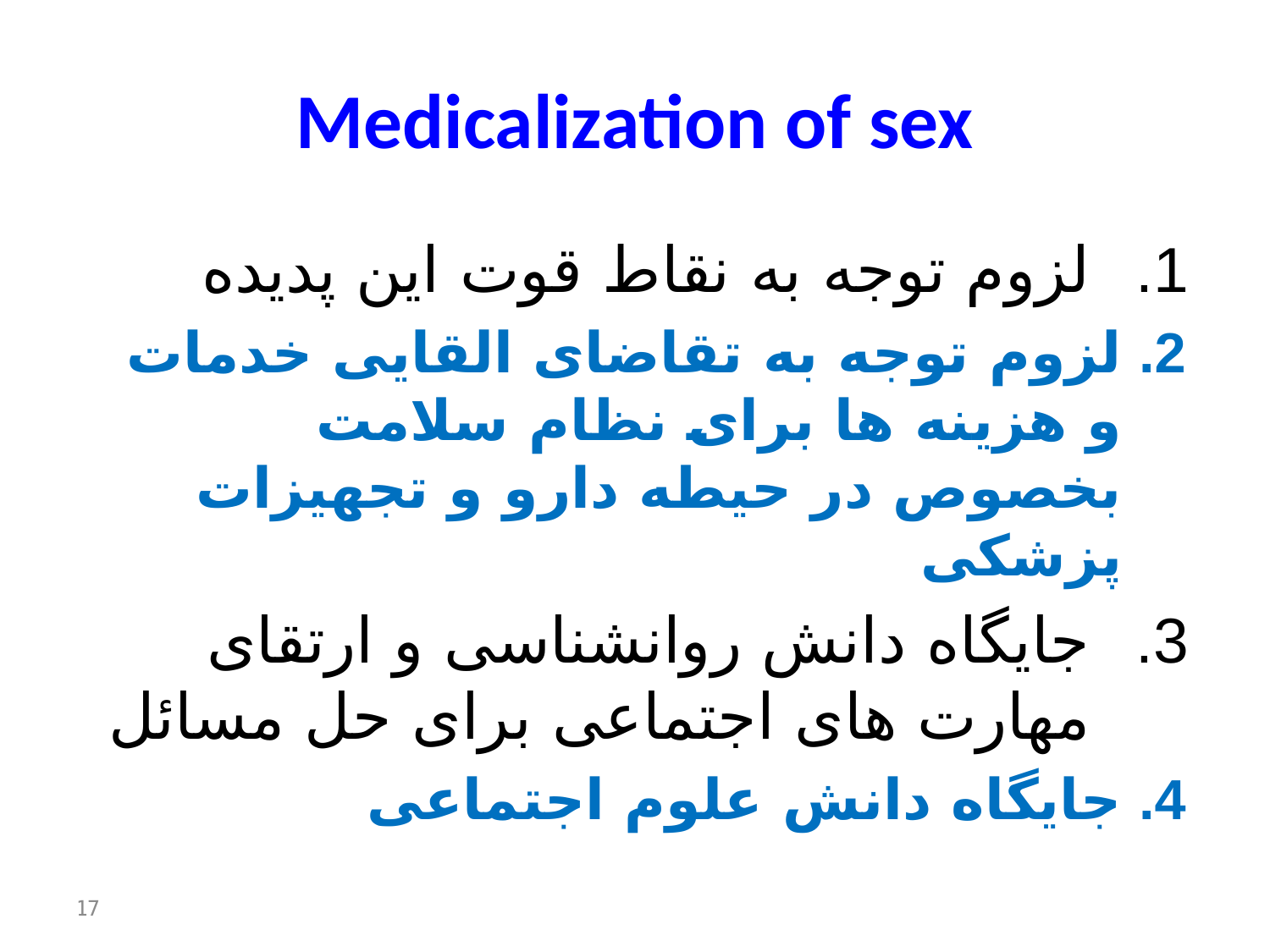

# Medicalization of sex
لزوم توجه به نقاط قوت این پدیده
لزوم توجه به تقاضای القایی خدمات و هزینه ها برای نظام سلامت بخصوص در حیطه دارو و تجهیزات پزشکی
جایگاه دانش روانشناسی و ارتقای مهارت های اجتماعی برای حل مسائل
جایگاه دانش علوم اجتماعی
17